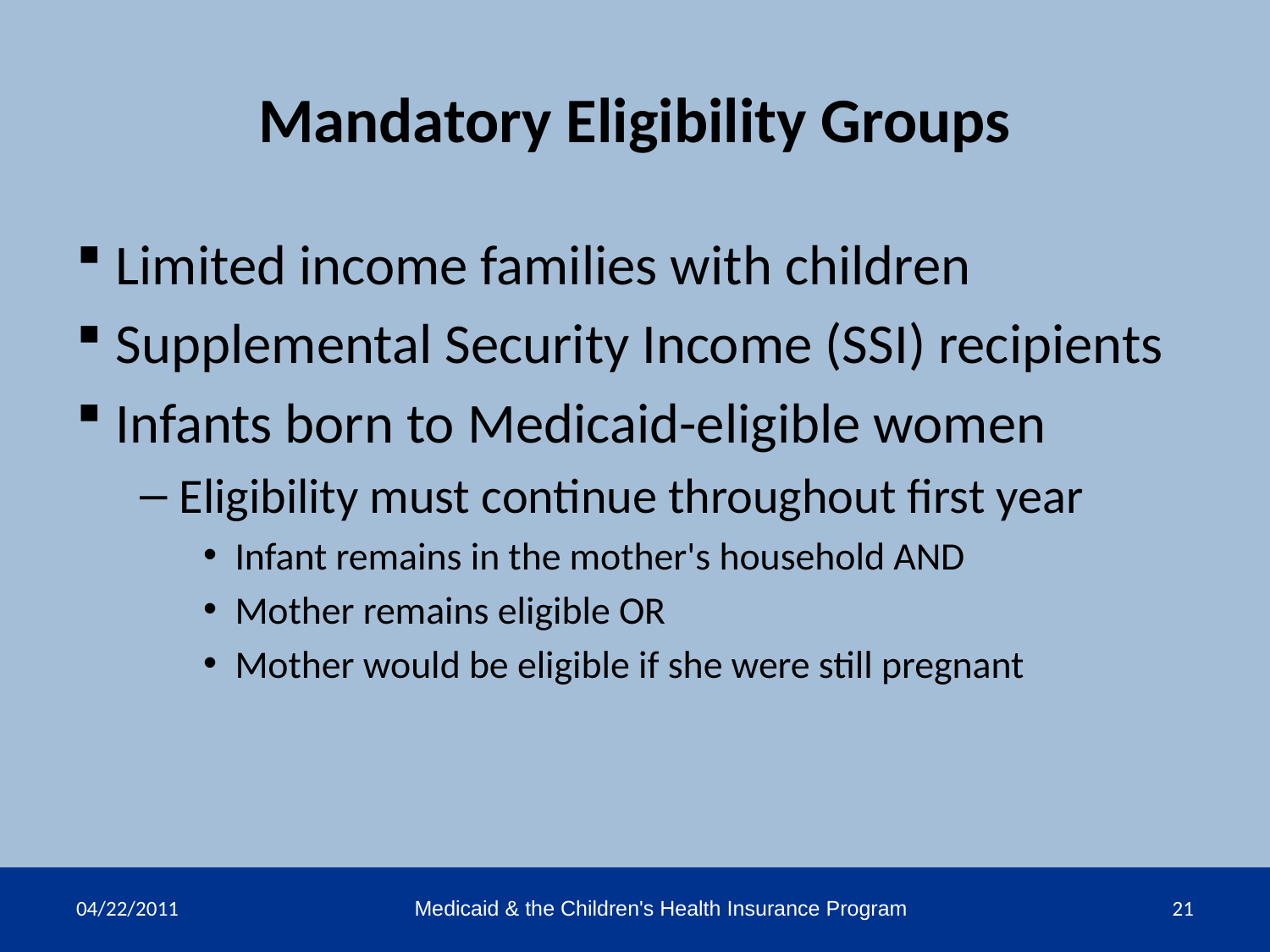

# Mandatory Eligibility Groups
Limited income families with children
Supplemental Security Income (SSI) recipients
Infants born to Medicaid-eligible women
Eligibility must continue throughout first year
Infant remains in the mother's household AND
Mother remains eligible OR
Mother would be eligible if she were still pregnant
04/22/2011
Medicaid & the Children's Health Insurance Program
21